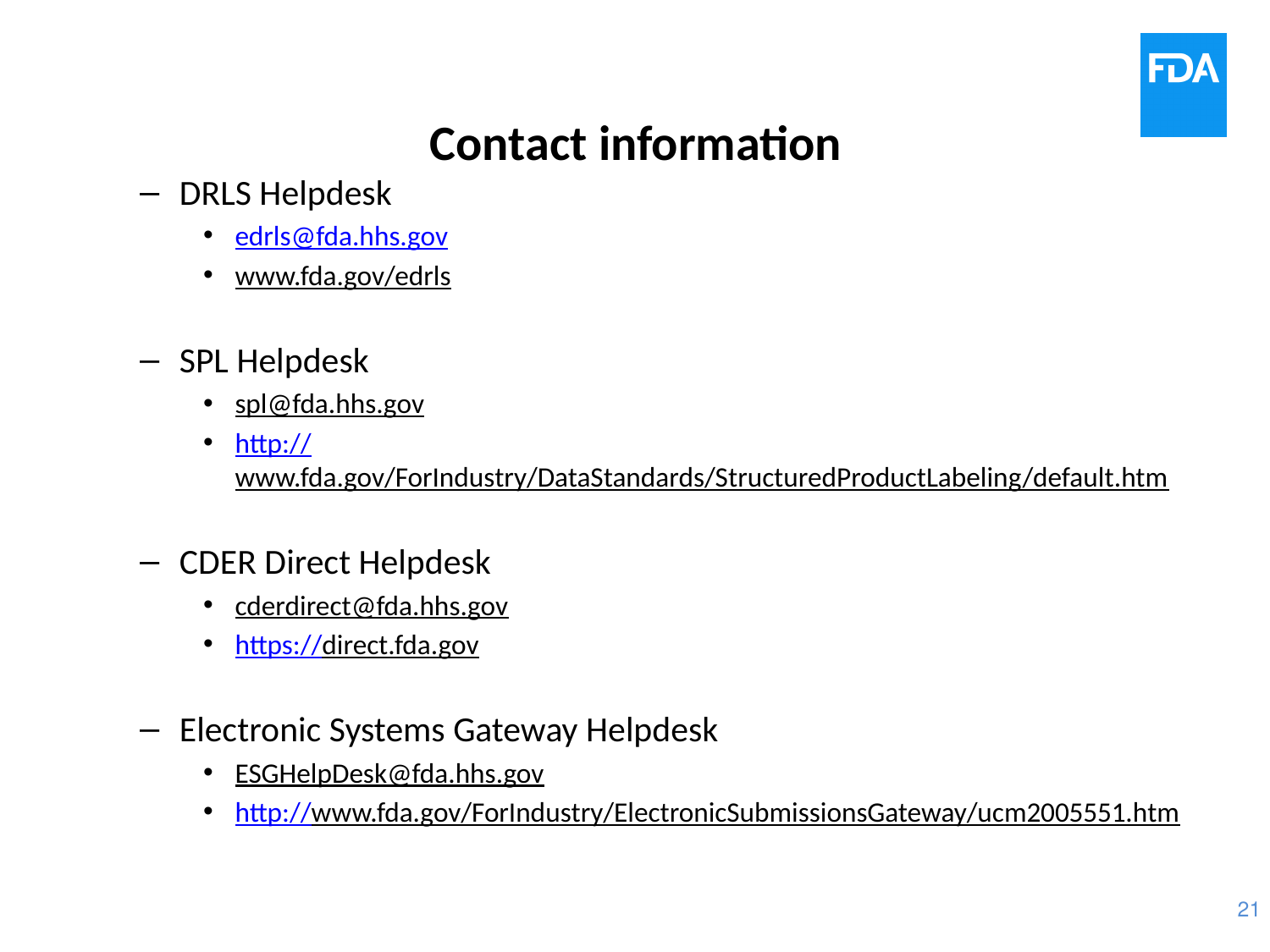

# Contact information
DRLS Helpdesk
edrls@fda.hhs.gov
www.fda.gov/edrls

SPL Helpdesk
spl@fda.hhs.gov
http://www.fda.gov/ForIndustry/DataStandards/StructuredProductLabeling/default.htm

CDER Direct Helpdesk
cderdirect@fda.hhs.gov
https://direct.fda.gov

Electronic Systems Gateway Helpdesk
ESGHelpDesk@fda.hhs.gov
http://www.fda.gov/ForIndustry/ElectronicSubmissionsGateway/ucm2005551.htm